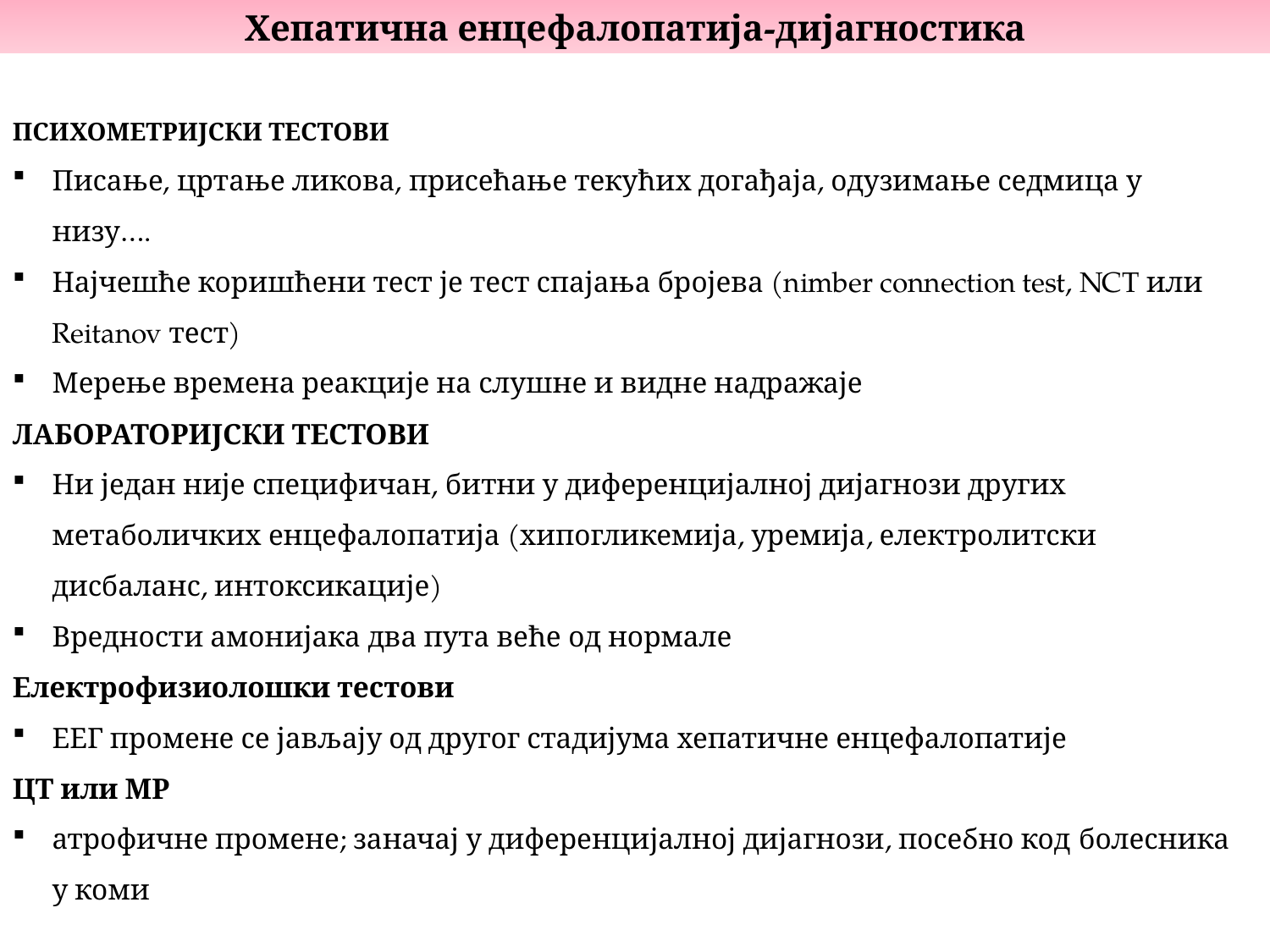

Хепатична енцефалопатија-дијагностика
ПСИХОМЕТРИЈСКИ ТЕСТОВИ
Писање, цртање ликова, присећање текућих догађаја, одузимање седмица у низу….
Најчешће коришћени тест је тест спајања бројева (nimber connection test, NCT или Reitanov тест)
Мерење времена реакције на слушне и видне надражаје
ЛАБОРАТОРИЈСКИ ТЕСТОВИ
Ни један није специфичан, битни у диференцијалној дијагнози других метаболичких енцефалопатија (хипогликемија, уремија, електролитски дисбаланс, интоксикације)
Вредности амонијака два пута веће од нормале
Електрофизиолошки тестови
ЕЕГ промене се јављају од другог стадијума хепатичне енцефалопатије
ЦТ или МР
атрофичне промене; заначај у диференцијалној дијагнози, посебно код болесника у коми